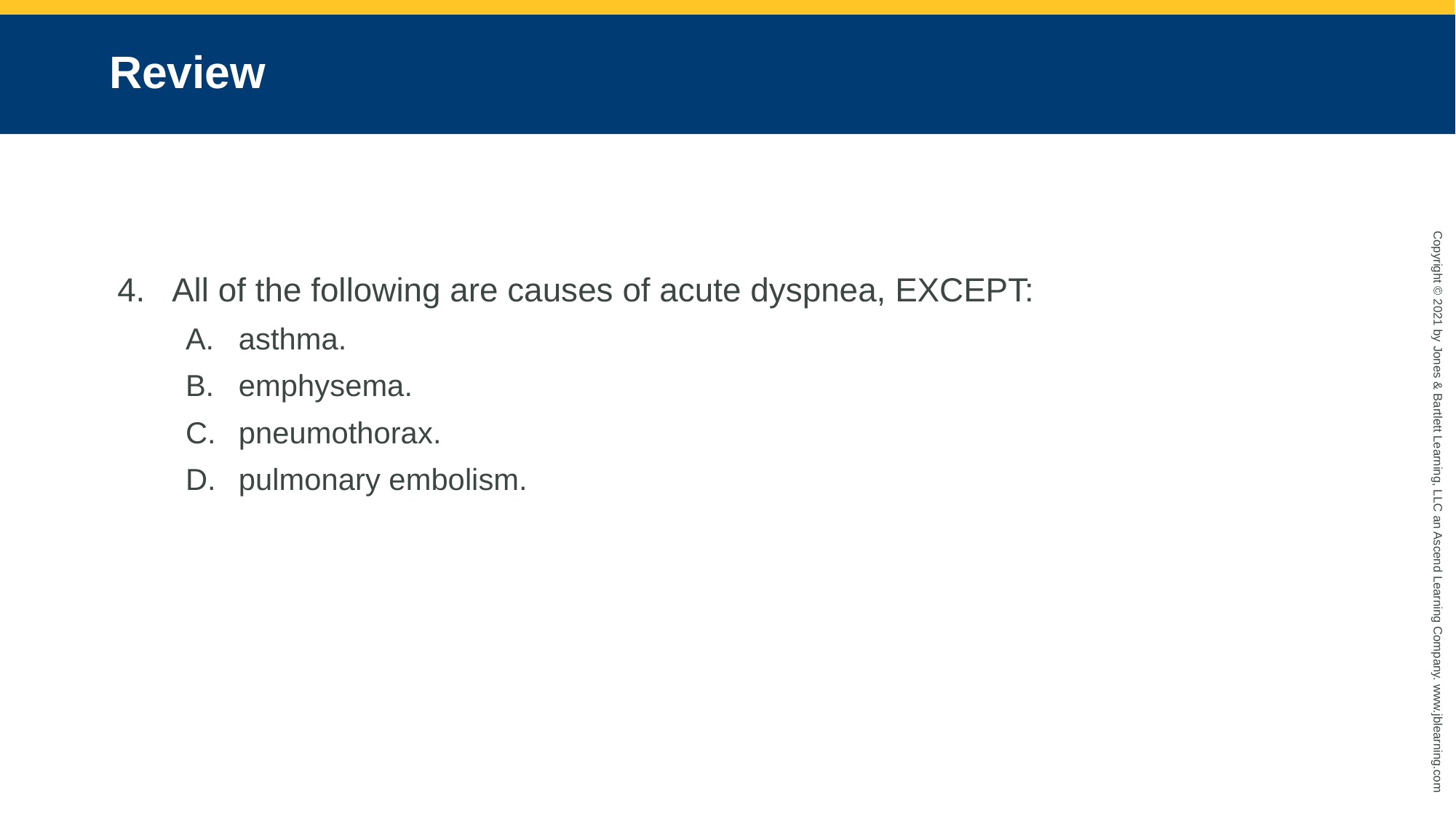

# Review
All of the following are causes of acute dyspnea, EXCEPT:
asthma.
emphysema.
pneumothorax.
pulmonary embolism.